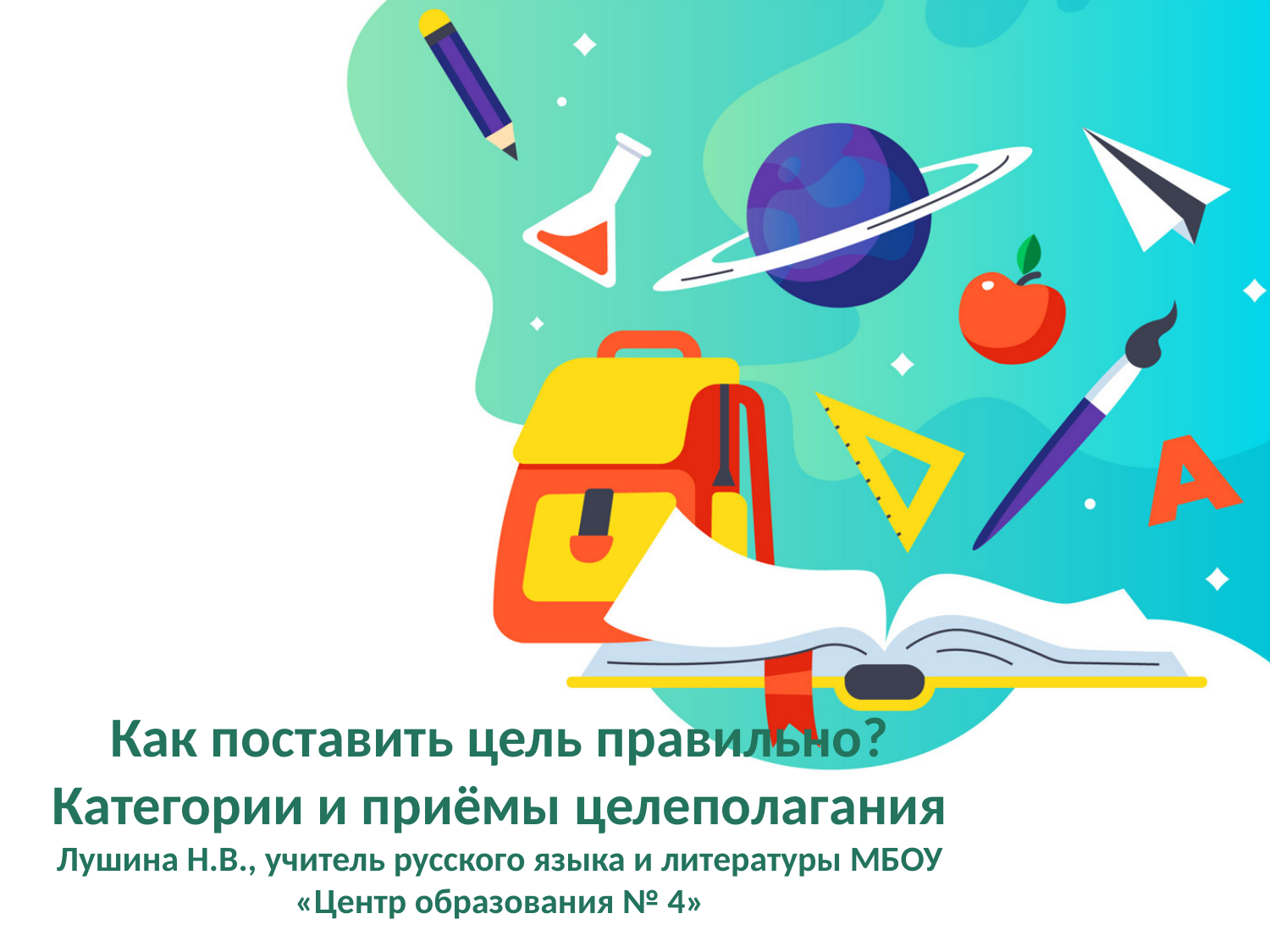

# Как поставить цель правильно? Категории и приёмы целеполагания Лушина Н.В., учитель русского языка и литературы МБОУ «Центр образования № 4»